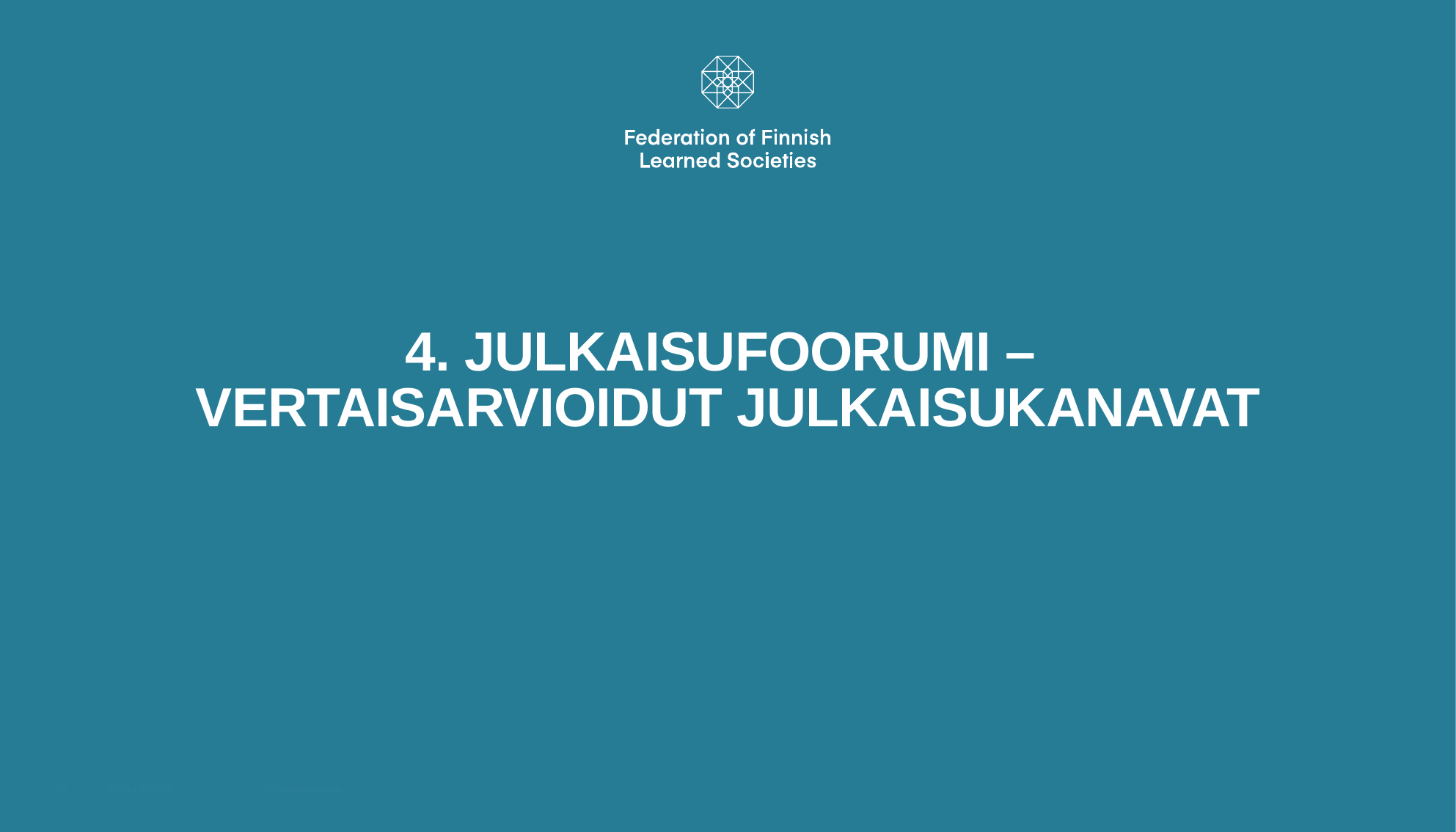

# 4. JULKAISUFOORUMI – VERTAISARVIOIDUT JULKAISUKANAVAT
27 March 2020
Presentation name
22